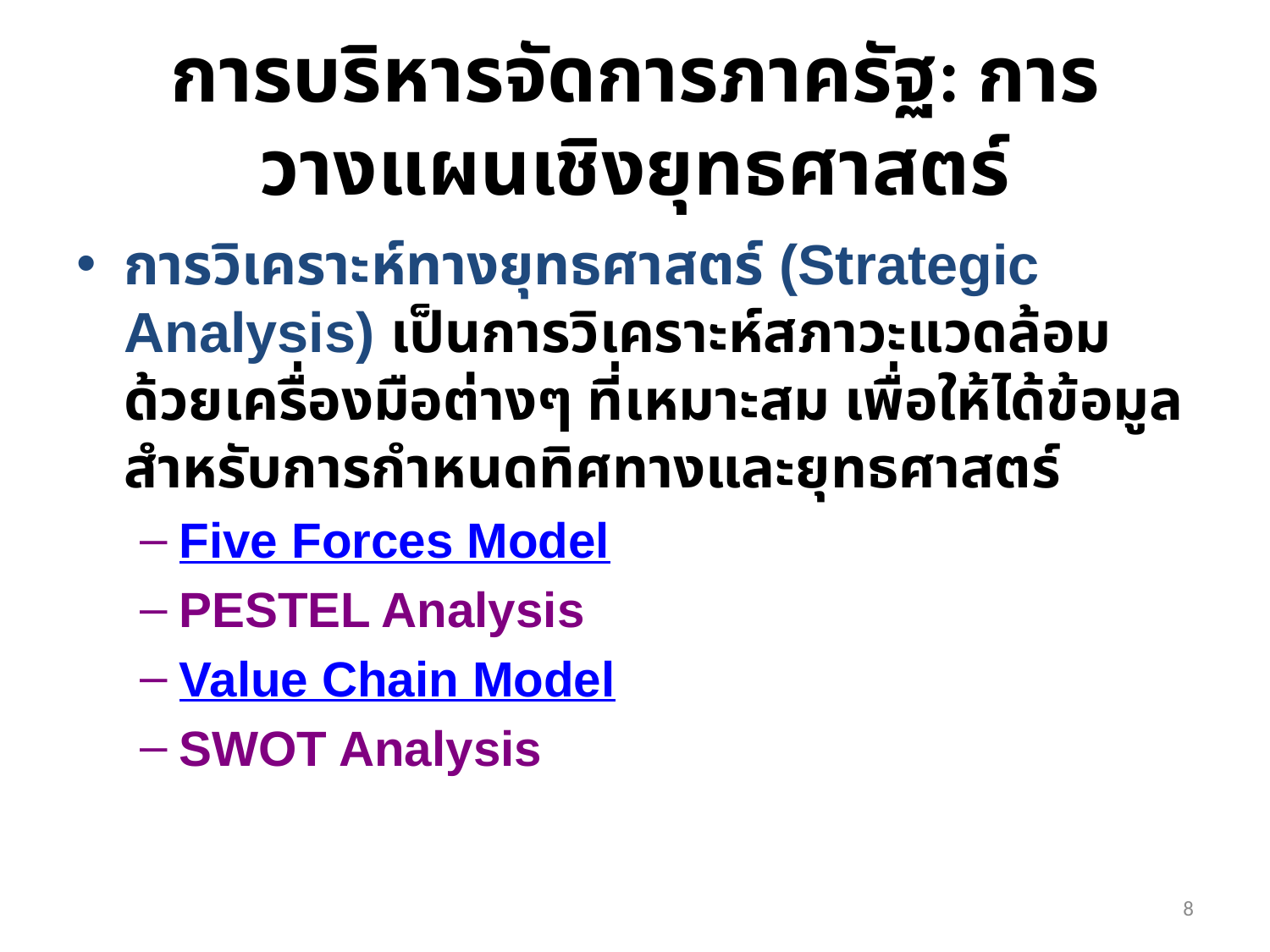

# การบริหารจัดการภาครัฐ: การวางแผนเชิงยุทธศาสตร์
การวิเคราะห์ทางยุทธศาสตร์ (Strategic Analysis) เป็นการวิเคราะห์สภาวะแวดล้อมด้วยเครื่องมือต่างๆ ที่เหมาะสม เพื่อให้ได้ข้อมูลสำหรับการกำหนดทิศทางและยุทธศาสตร์
Five Forces Model
PESTEL Analysis
Value Chain Model
SWOT Analysis
8